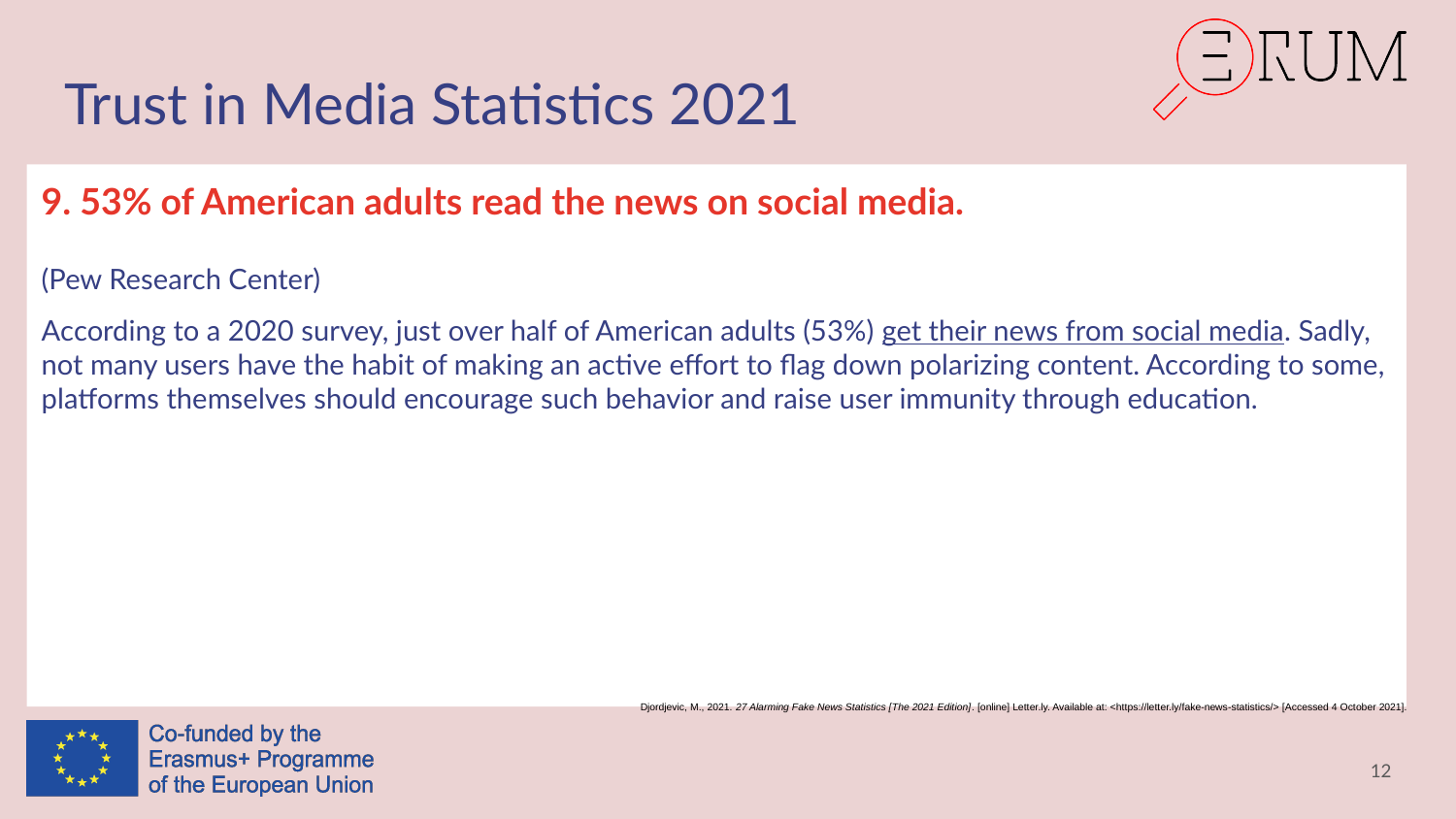

# Trust in Media Statistics 2021
9. 53% of American adults read the news on social media.
(Pew Research Center)
According to a 2020 survey, just over half of American adults (53%) get their news from social media. Sadly, not many users have the habit of making an active effort to flag down polarizing content. According to some, platforms themselves should encourage such behavior and raise user immunity through education.

Djordjevic, M., 2021. 27 Alarming Fake News Statistics [The 2021 Edition]. [online] Letter.ly. Available at: <https://letter.ly/fake-news-statistics/> [Accessed 4 October 2021].
12